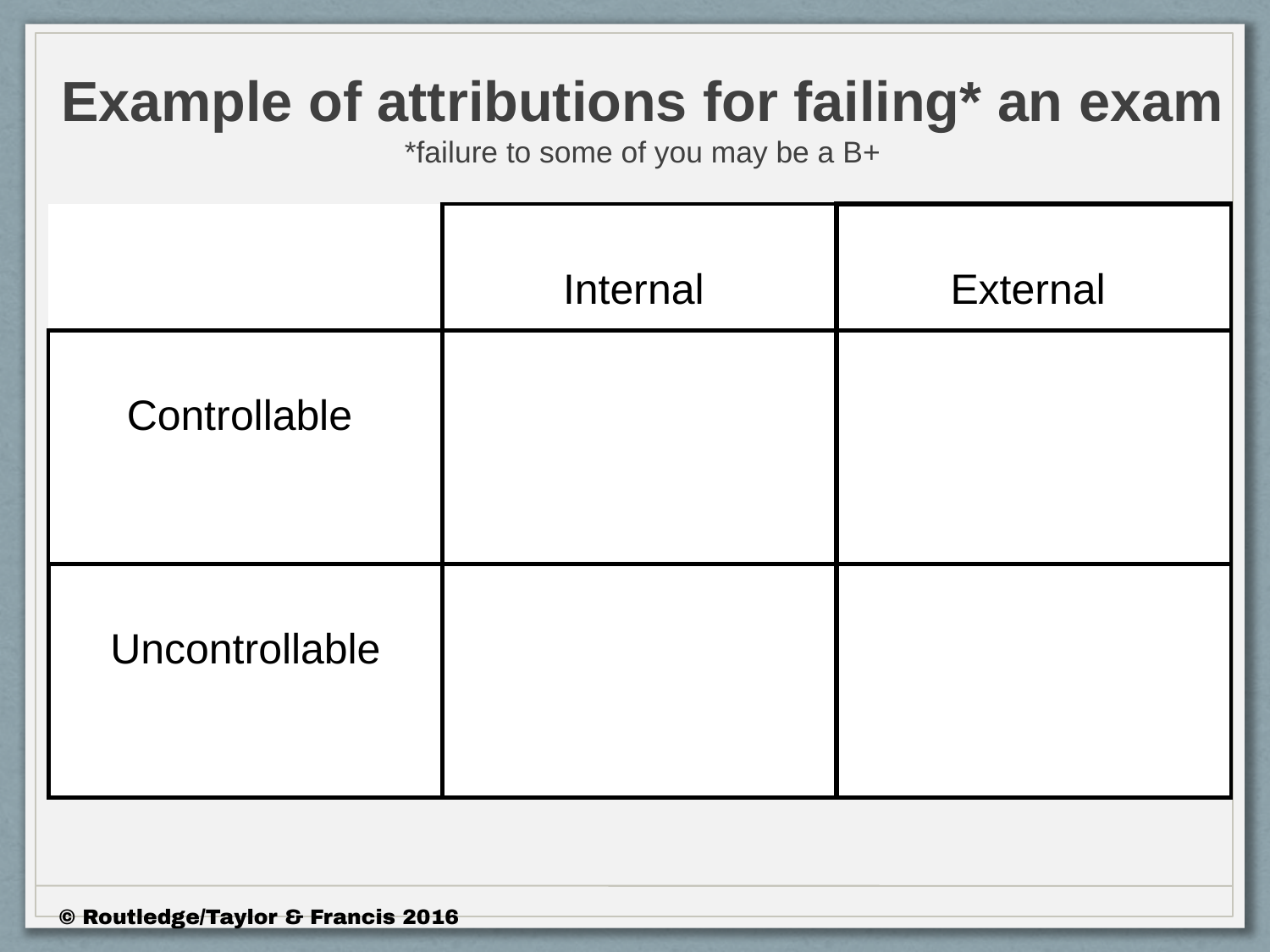

Example of attributions for failing* an exam
*failure to some of you may be a B+
|  | Internal | External |
| --- | --- | --- |
| Controllable |  |  |
| Uncontrollable |  |  |
© Routledge/Taylor & Francis 2016